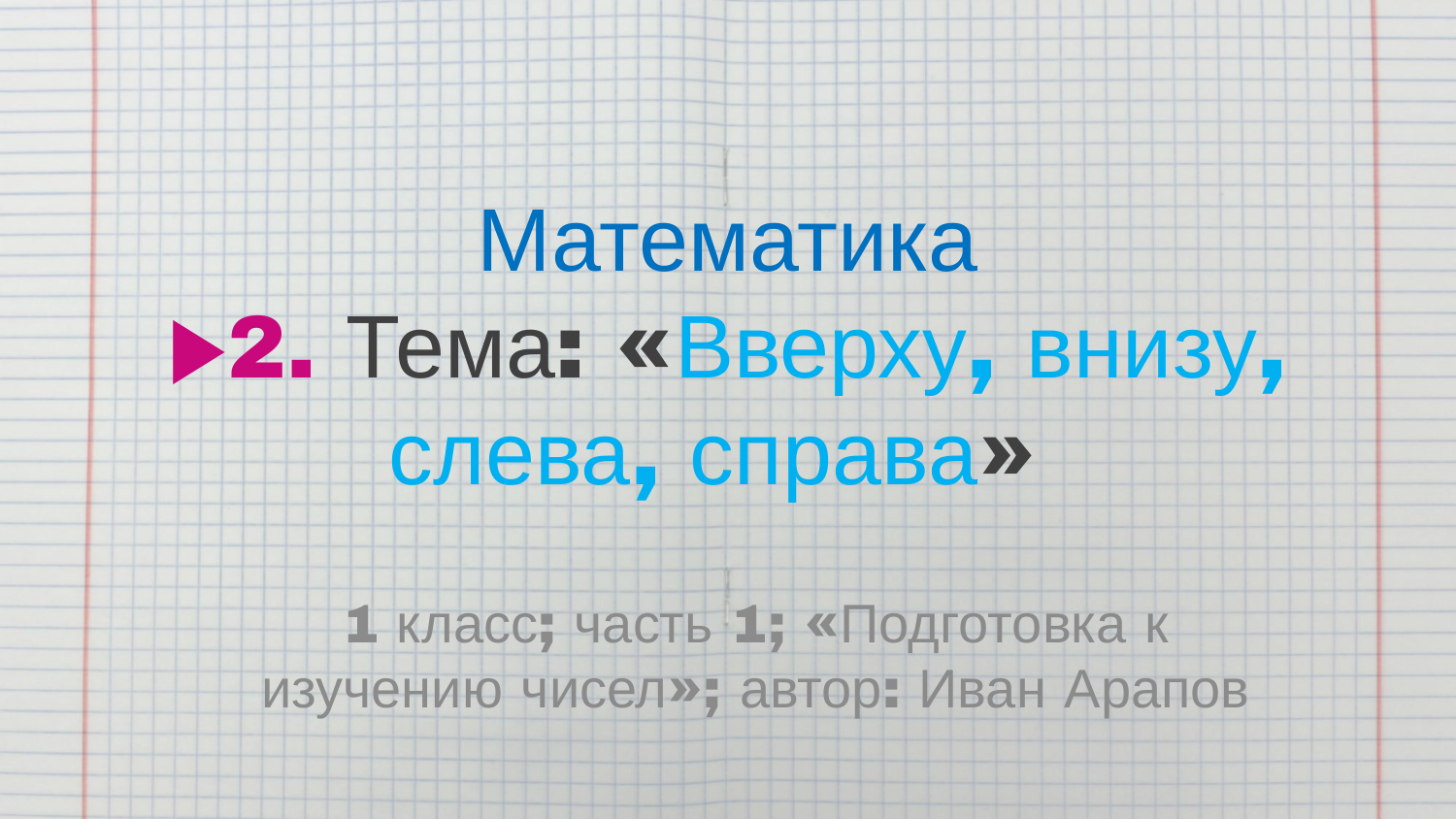

# Математика ▶2. Тема: «Вверху, внизу, слева, справа»
1 класс; часть 1; «Подготовка к изучению чисел»; автор: Иван Арапов